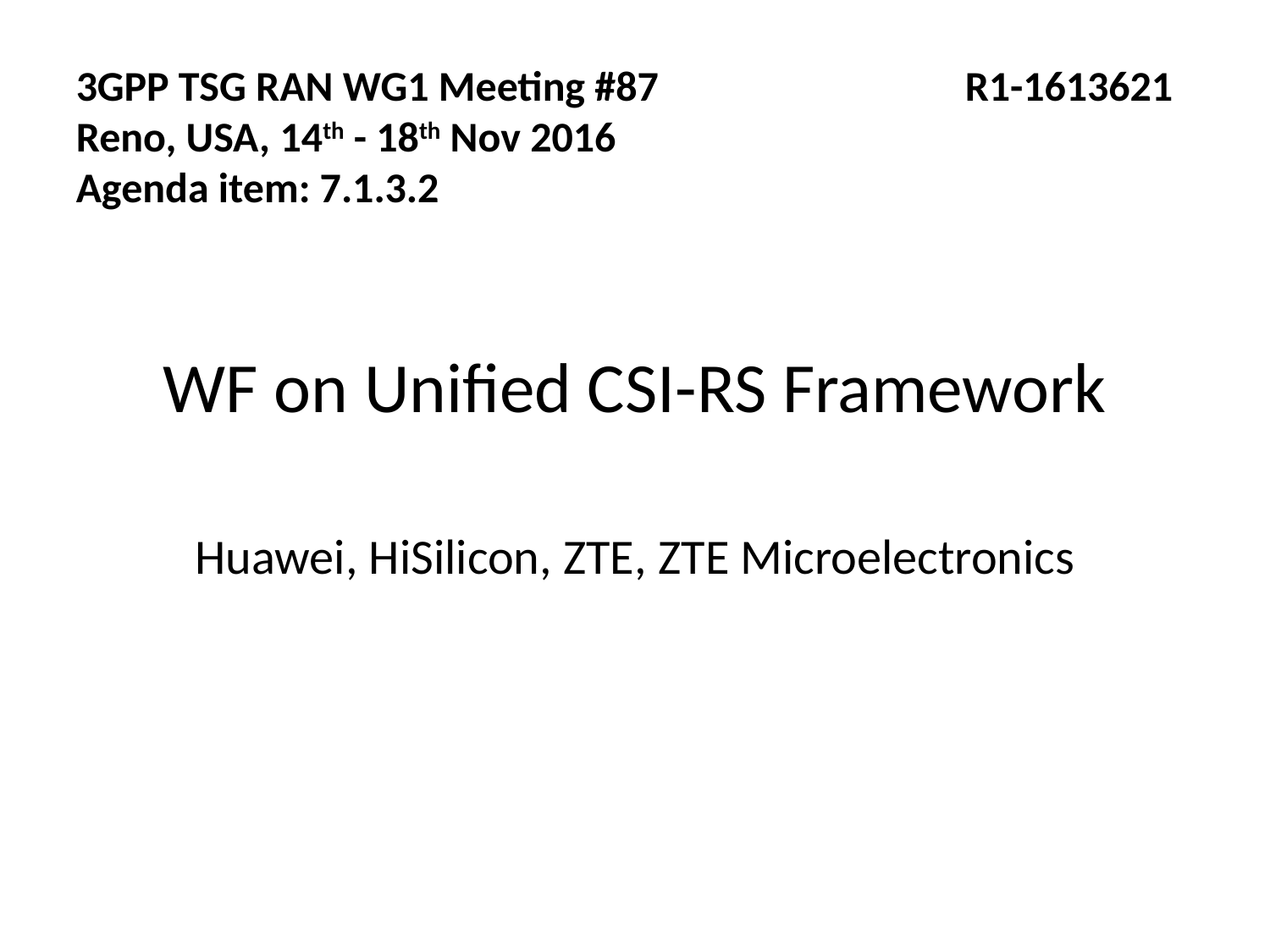

3GPP TSG RAN WG1 Meeting #87			R1-1613621 Reno, USA, 14th - 18th Nov 2016
Agenda item: 7.1.3.2
WF on Unified CSI-RS Framework
Huawei, HiSilicon, ZTE, ZTE Microelectronics